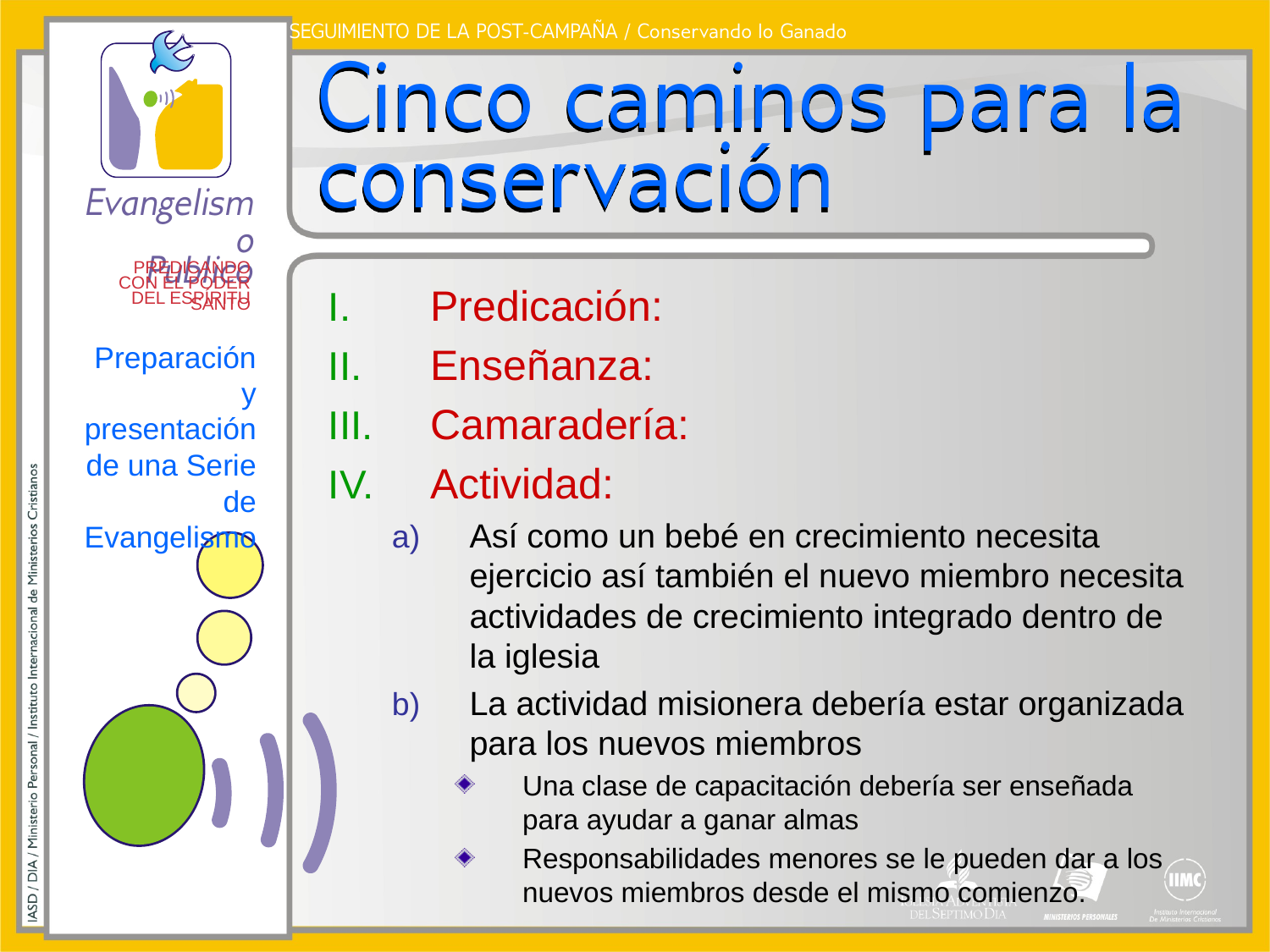

SEGUIMIENTO DE LA POST-CAMPAÑA / Conservando lo Ganado
# Cinco caminos para la conservación
Predicación:
Enseñanza:
Camaradería:
Actividad:
Así como un bebé en crecimiento necesita ejercicio así también el nuevo miembro necesita actividades de crecimiento integrado dentro de la iglesia
La actividad misionera debería estar organizada para los nuevos miembros
Una clase de capacitación debería ser enseñada para ayudar a ganar almas
Responsabilidades menores se le pueden dar a los nuevos miembros desde el mismo comienzo.